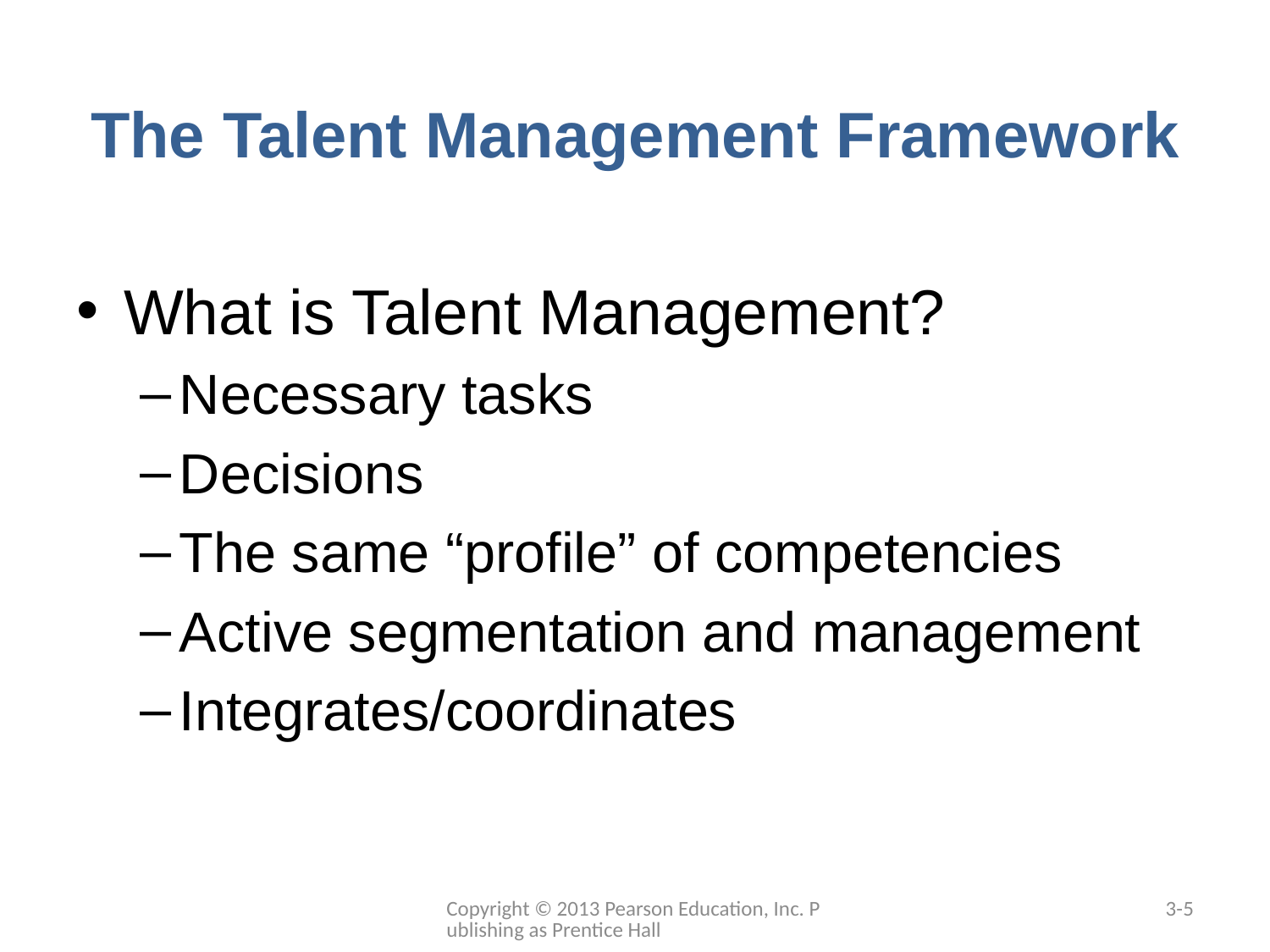

# The Talent Management Framework
What is Talent Management?
Necessary tasks
Decisions
The same “profile” of competencies
Active segmentation and management
Integrates/coordinates

Copyright © 2013 Pearson Education, Inc. Publishing as Prentice Hall
3-5